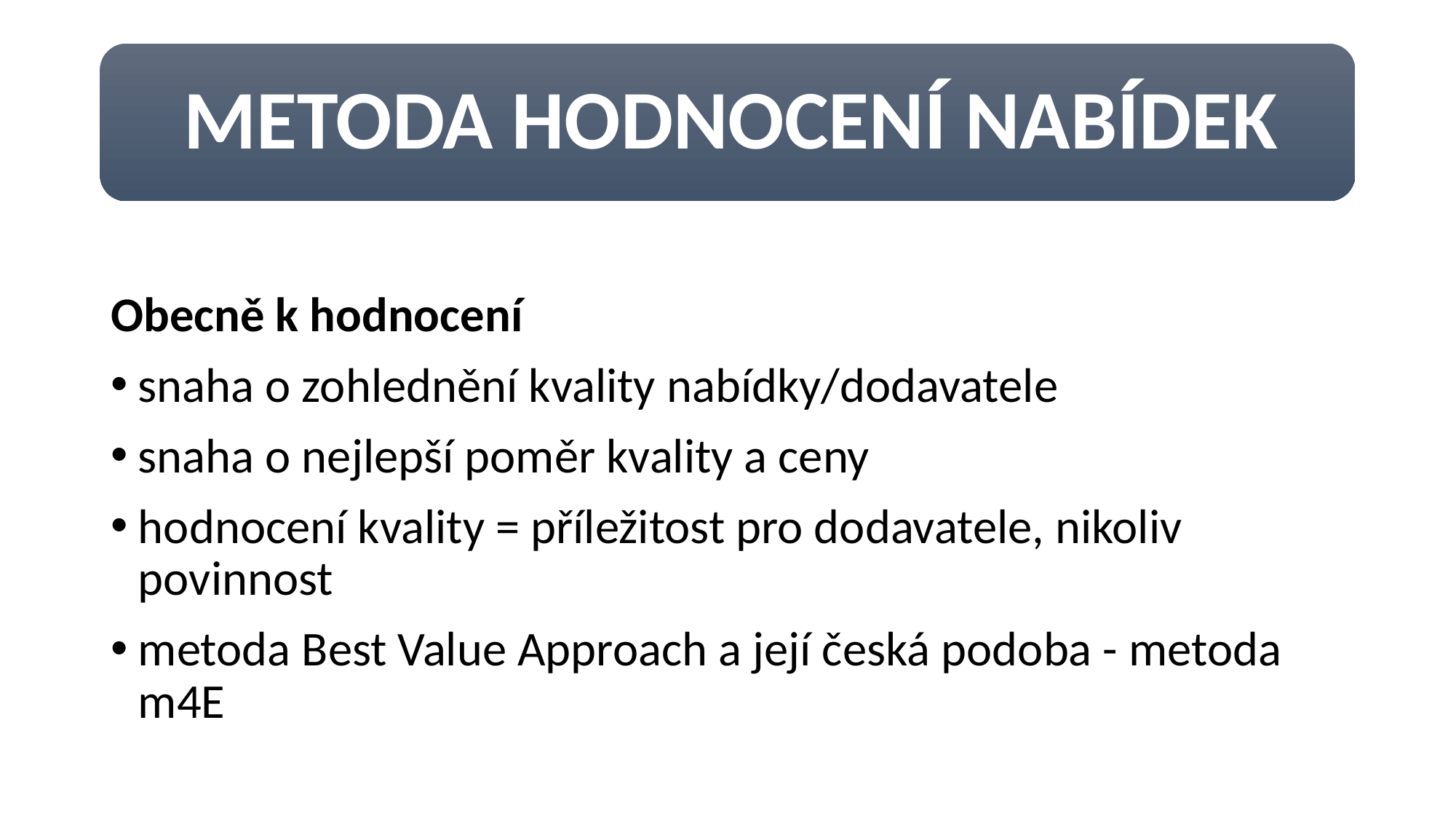

Metoda hodnocení nabídek

Obecně k hodnocení
snaha o zohlednění kvality nabídky/dodavatele
snaha o nejlepší poměr kvality a ceny
hodnocení kvality = příležitost pro dodavatele, nikoliv povinnost
metoda Best Value Approach a její česká podoba - metoda m4E